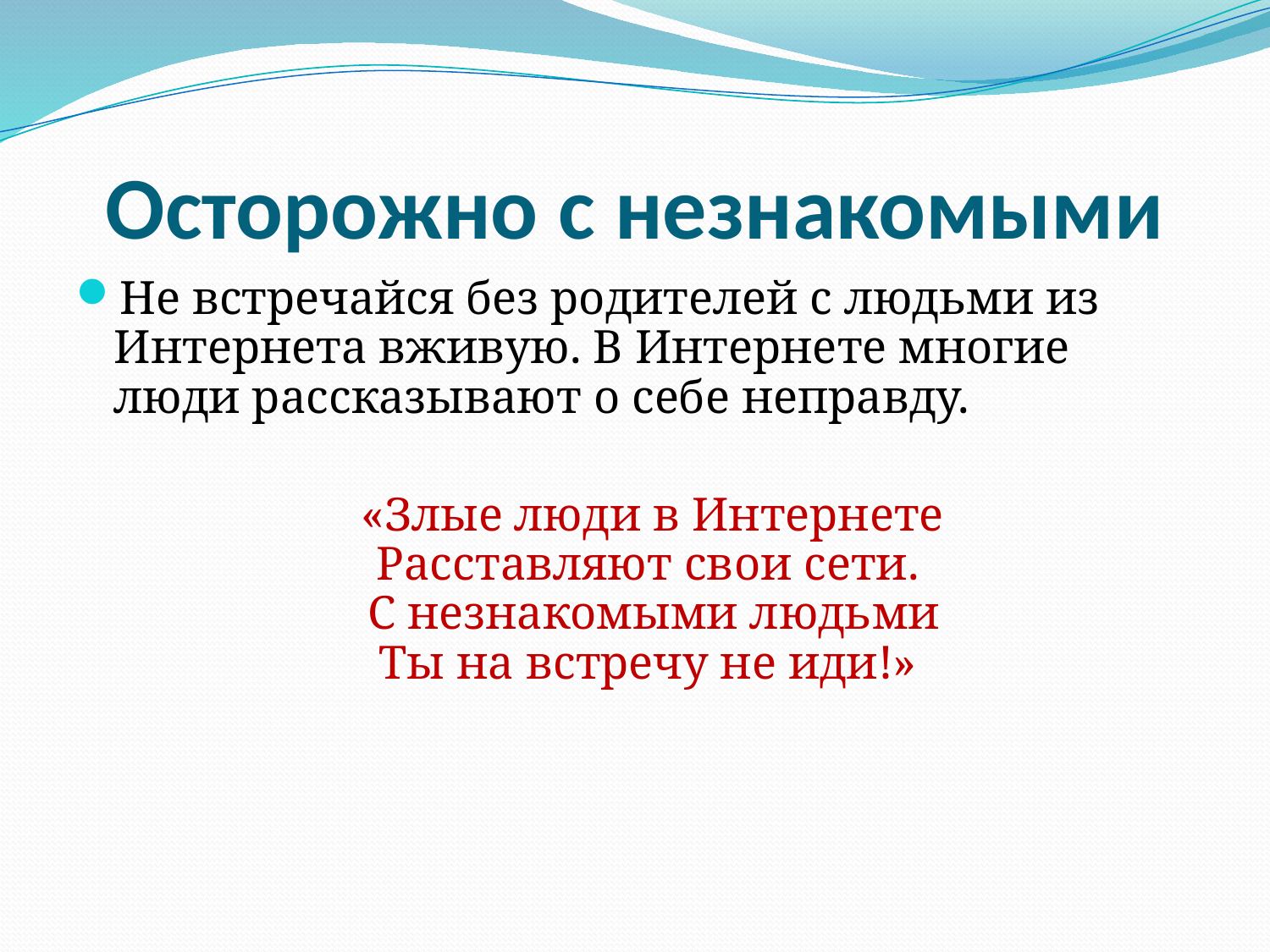

# Осторожно с незнакомыми
Не встречайся без родителей с людьми из Интернета вживую. В Интернете многие люди рассказывают о себе неправду.

   «Злые люди в Интернете
Расставляют свои сети. 
С незнакомыми людьми
Ты на встречу не иди!»